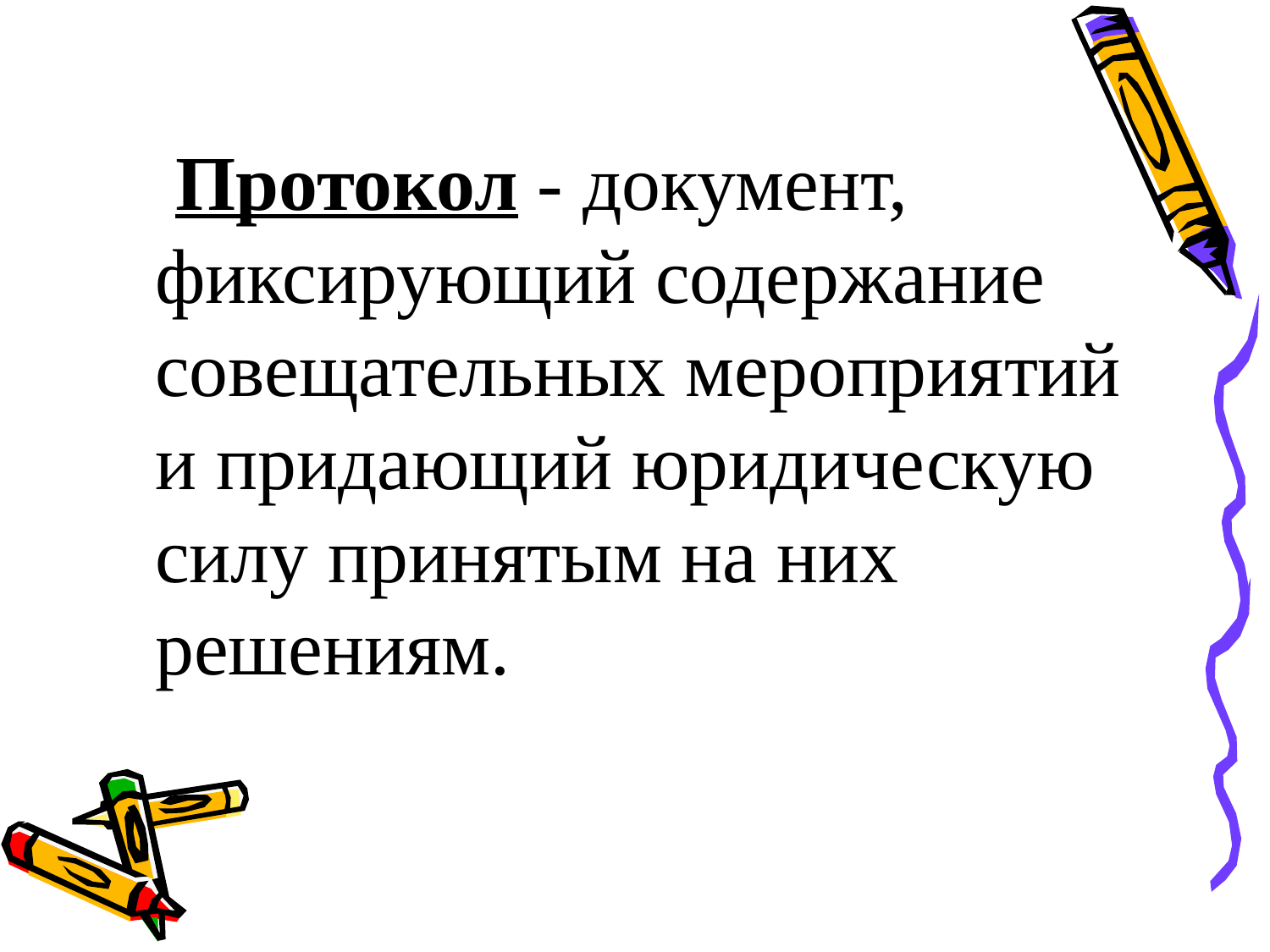

Протокол - документ, фиксирующий содержание совещательных мероприятий и придающий юридическую силу принятым на них решениям.